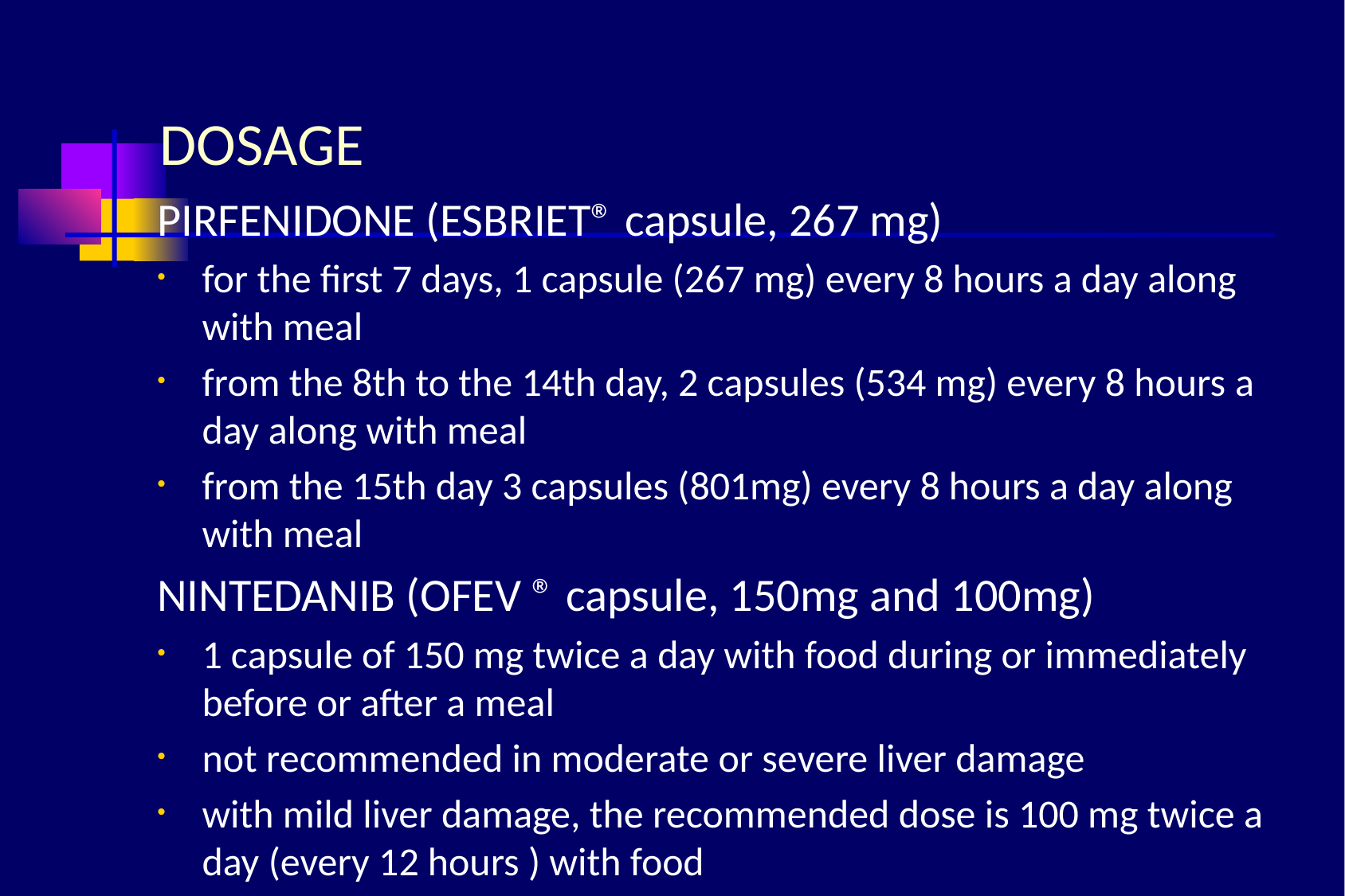

# DOSAGE
PIRFENIDONE (ESBRIET® capsule, 267 mg)
for the first 7 days, 1 capsule (267 mg) every 8 hours a day along with meal
from the 8th to the 14th day, 2 capsules (534 mg) every 8 hours a day along with meal
from the 15th day 3 capsules (801mg) every 8 hours a day along with meal
NINTEDANIB (OFEV ® capsule, 150mg and 100mg)
1 capsule of 150 mg twice a day with food during or immediately before or after a meal
not recommended in moderate or severe liver damage
with mild liver damage, the recommended dose is 100 mg twice a day (every 12 hours ) with food